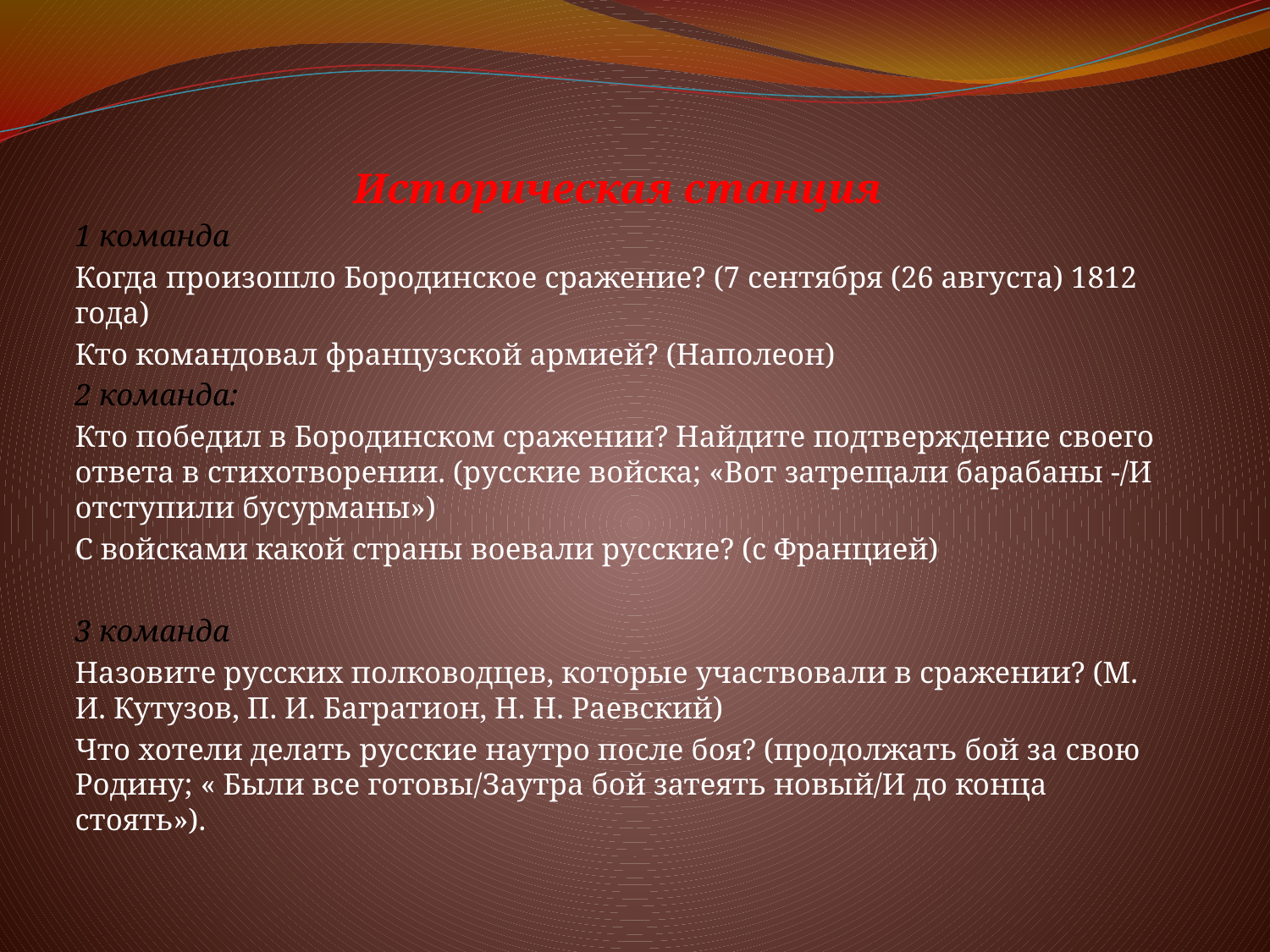

Историческая станция
1 команда
Когда произошло Бородинское сражение? (7 сентября (26 августа) 1812 года)
Кто командовал французской армией? (Наполеон)
2 команда:
Кто победил в Бородинском сражении? Найдите подтверждение своего ответа в стихотворении. (русские войска; «Вот затрещали барабаны -/И отступили бусурманы»)
С войсками какой страны воевали русские? (с Францией)

3 команда
Назовите русских полководцев, которые участвовали в сражении? (М. И. Кутузов, П. И. Багратион, Н. Н. Раевский)
Что хотели делать русские наутро после боя? (продолжать бой за свою Родину; « Были все готовы/Заутра бой затеять новый/И до конца стоять»).